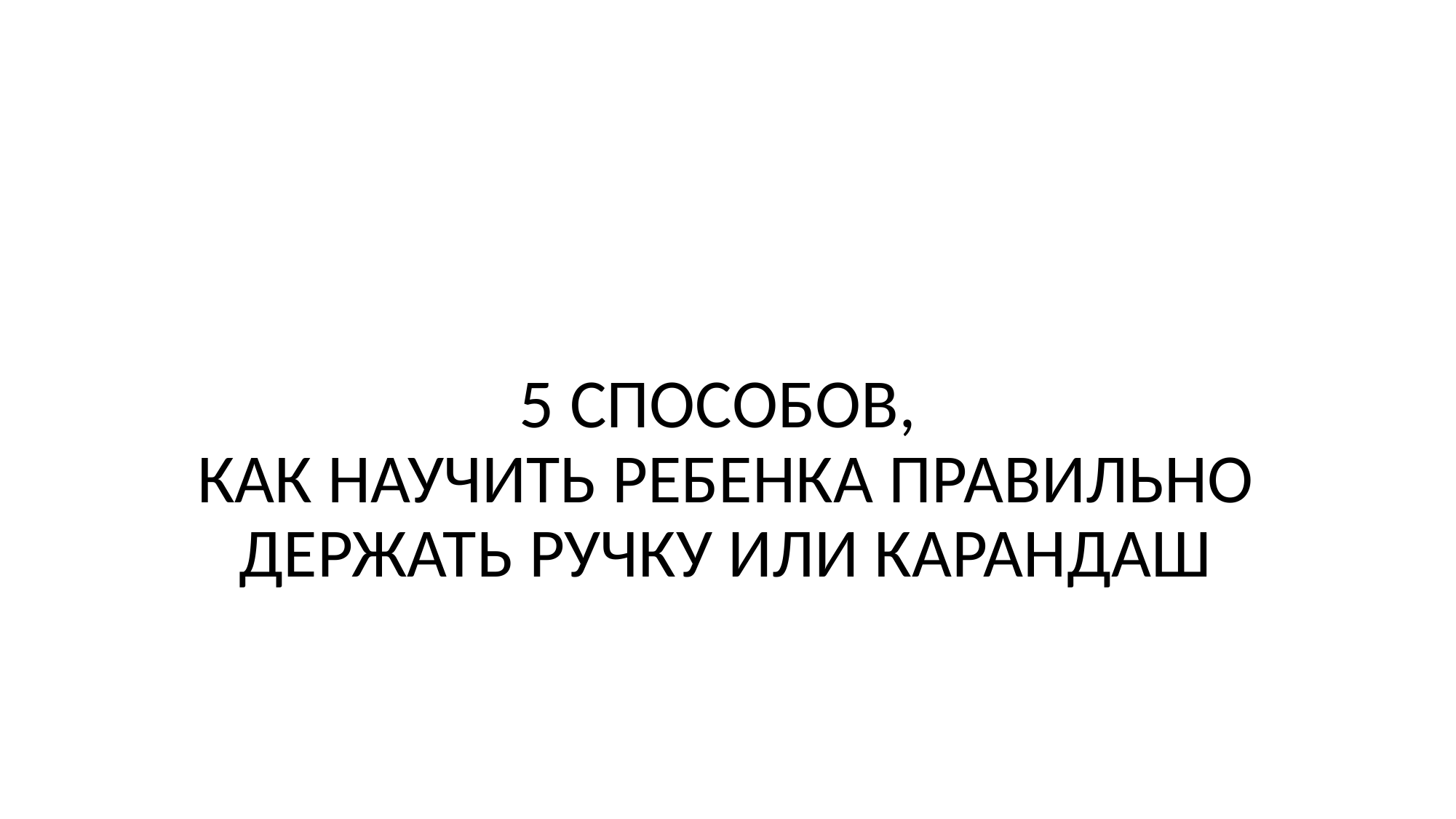

# 5 СПОСОБОВ, КАК НАУЧИТЬ РЕБЕНКА ПРАВИЛЬНО ДЕРЖАТЬ РУЧКУ ИЛИ КАРАНДАШ